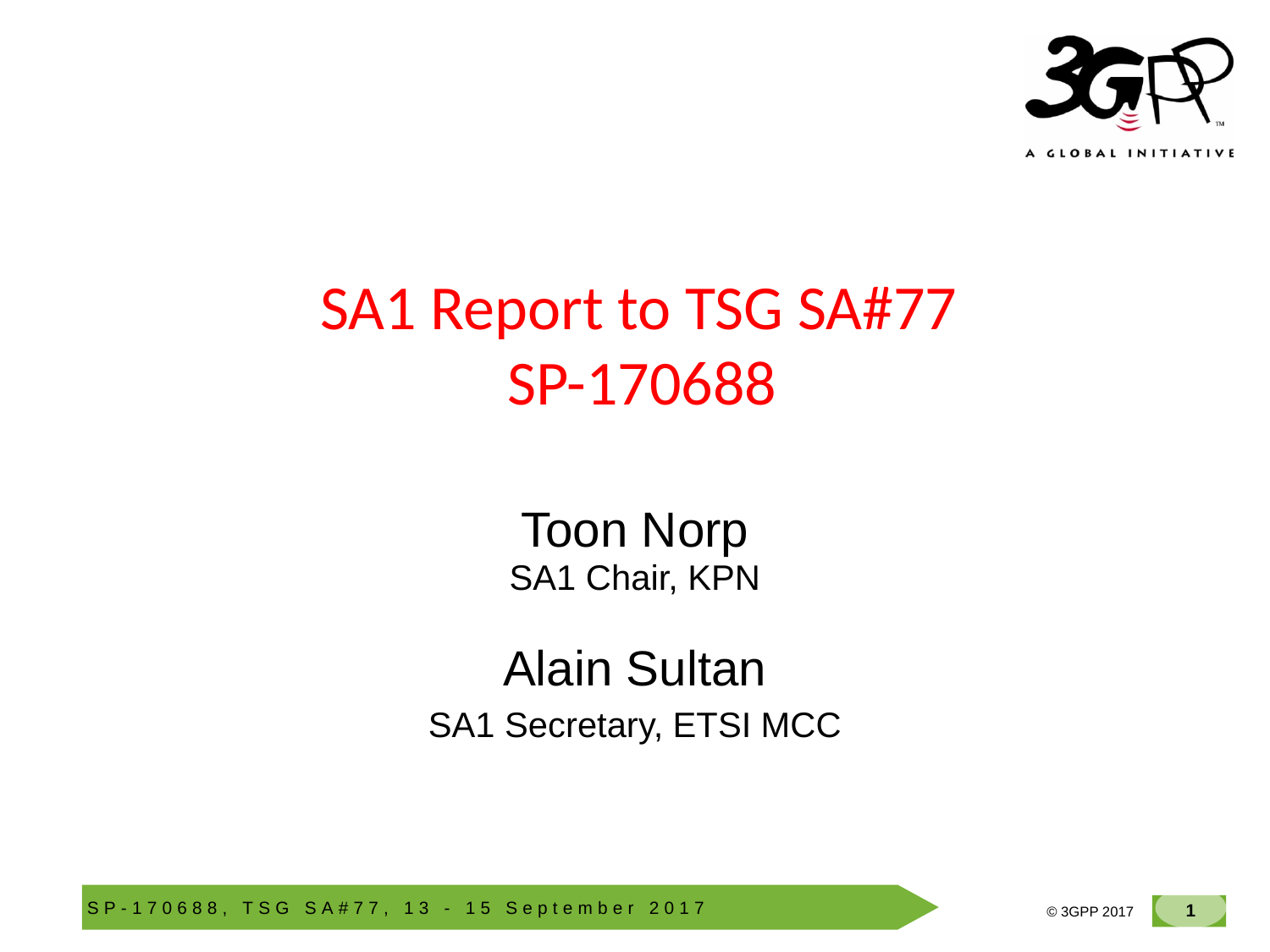

# SA1 Report to TSG SA#77 SP-170688
Toon Norp
SA1 Chair, KPN

Alain Sultan
SA1 Secretary, ETSI MCC